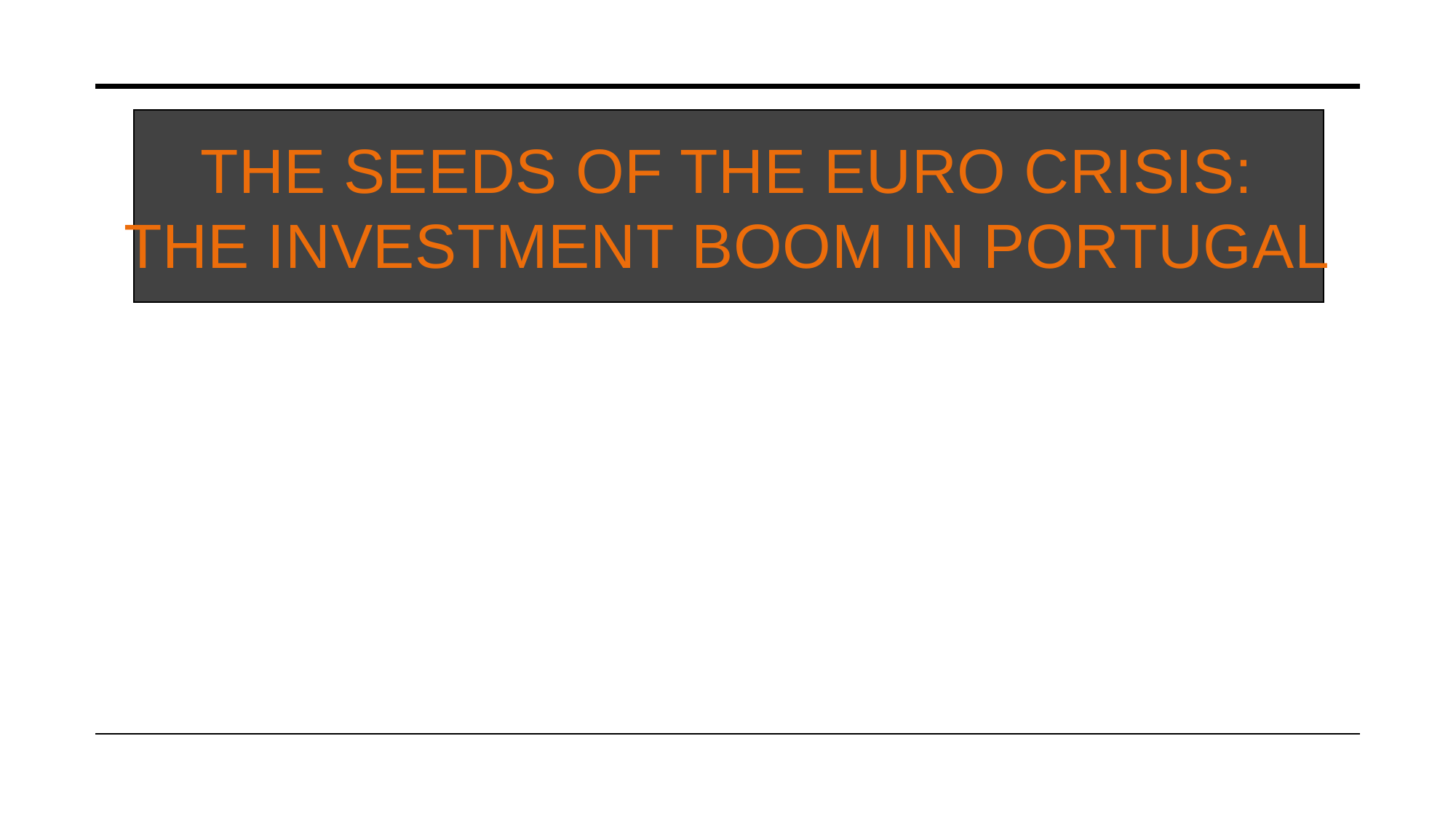

# The seeds of the euro crisis: the investment boom in Portugal